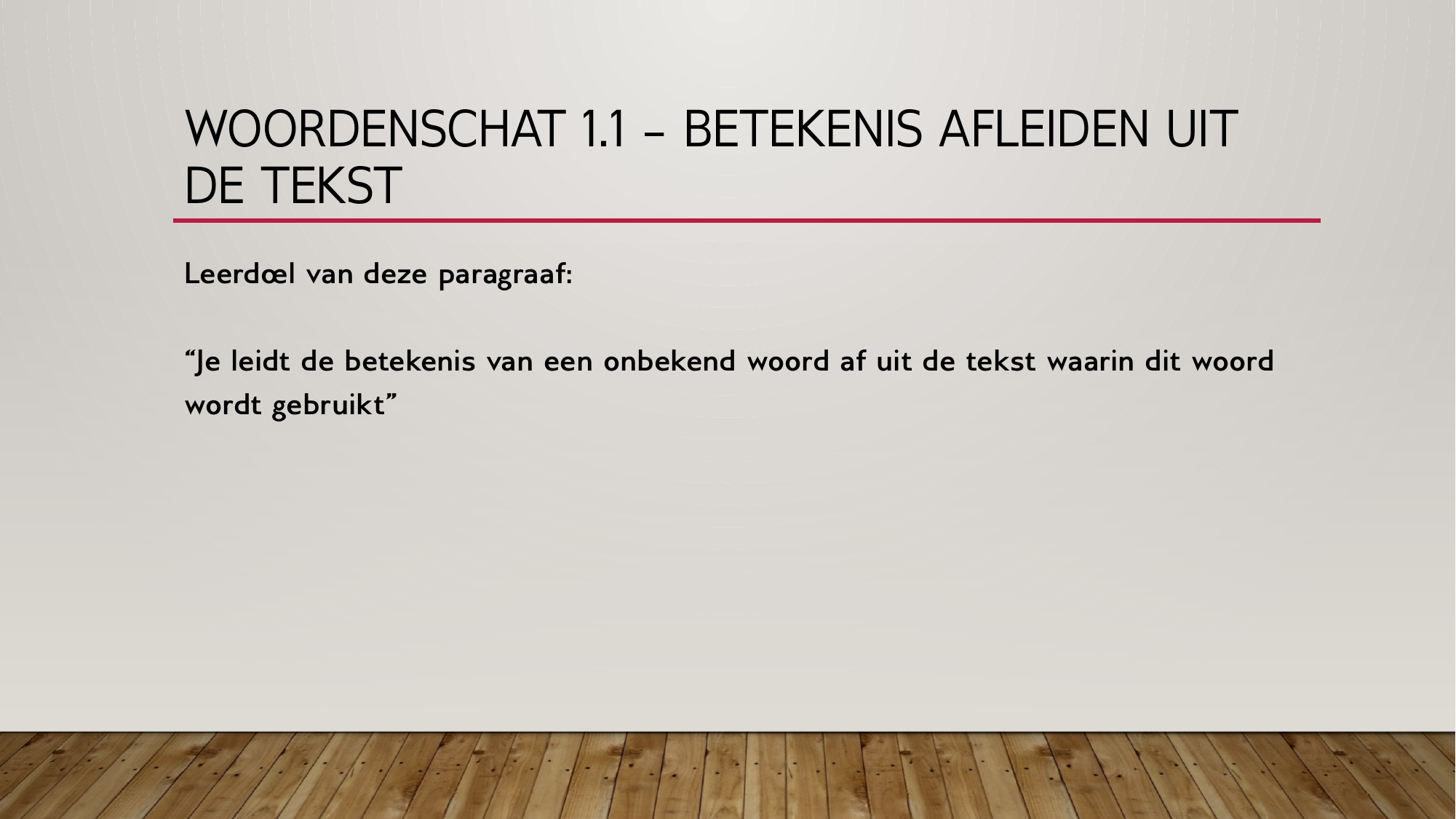

# Woordenschat 1.1 – Betekenis afleiden uit de tekst
Leerdoel van deze paragraaf:
“Je leidt de betekenis van een onbekend woord af uit de tekst waarin dit woord wordt gebruikt”